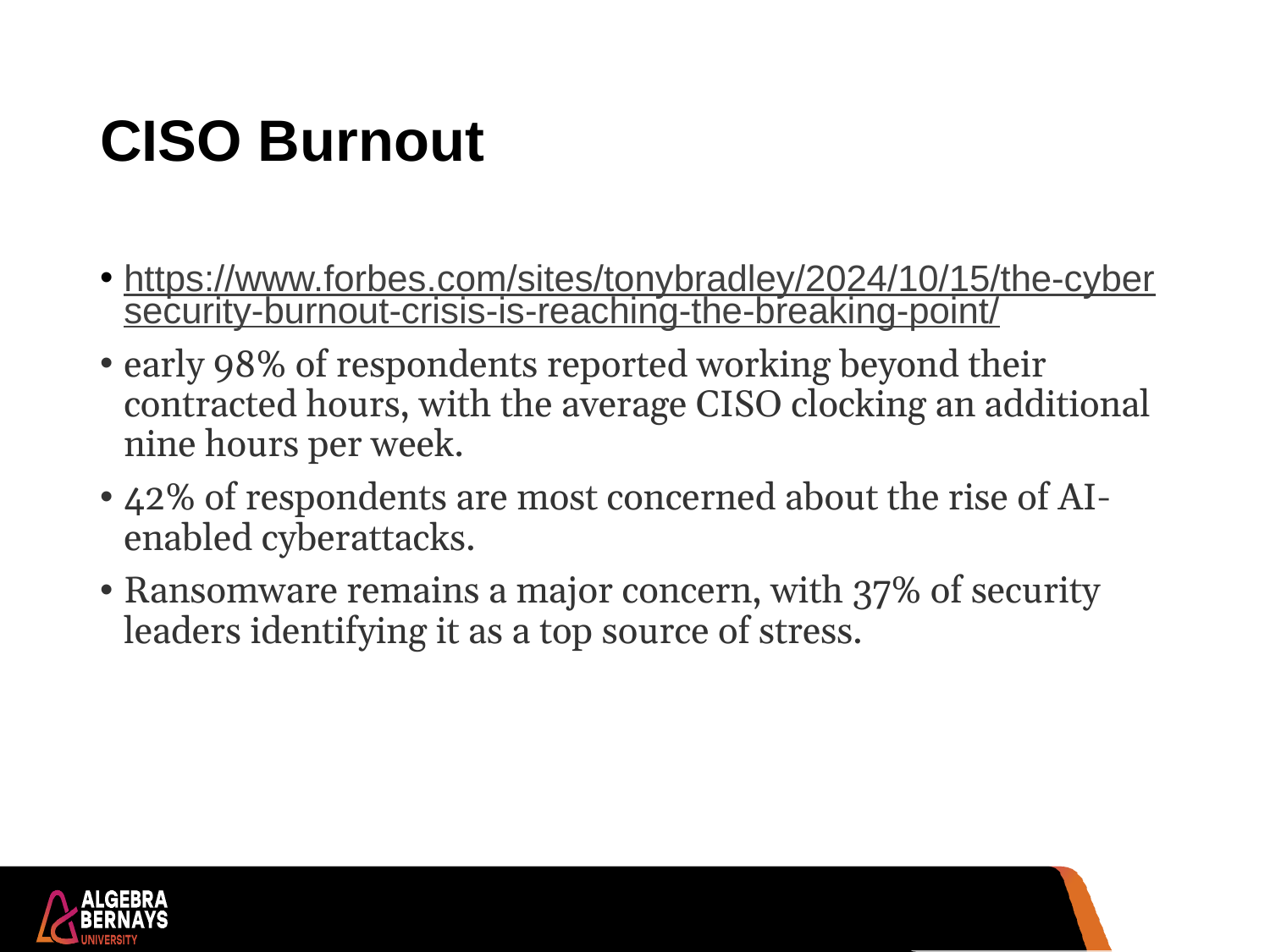

# CISO Burnout
https://www.forbes.com/sites/tonybradley/2024/10/15/the-cybersecurity-burnout-crisis-is-reaching-the-breaking-point/
early 98% of respondents reported working beyond their contracted hours, with the average CISO clocking an additional nine hours per week.
42% of respondents are most concerned about the rise of AI-enabled cyberattacks​.
Ransomware remains a major concern, with 37% of security leaders identifying it as a top source of stress.